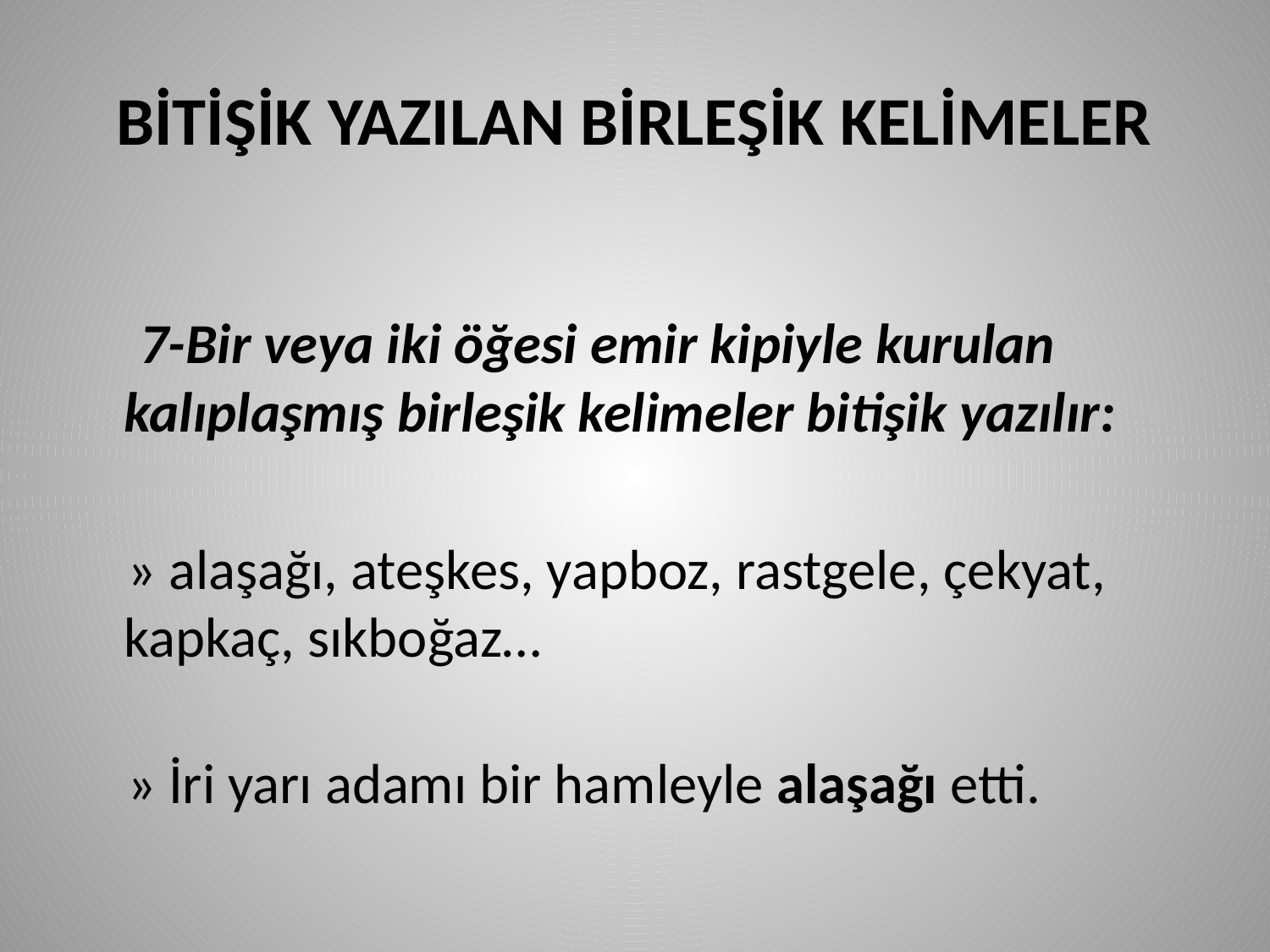

# BİTİŞİK YAZILAN BİRLEŞİK KELİMELER

     7-Bir veya iki öğesi emir kipiyle kurulan kalıplaşmış birleşik kelimeler bitişik yazılır:

    » alaşağı, ateşkes, yapboz, rastgele, çekyat, kapkaç, sıkboğaz…
    » İri yarı adamı bir hamleyle alaşağı etti.